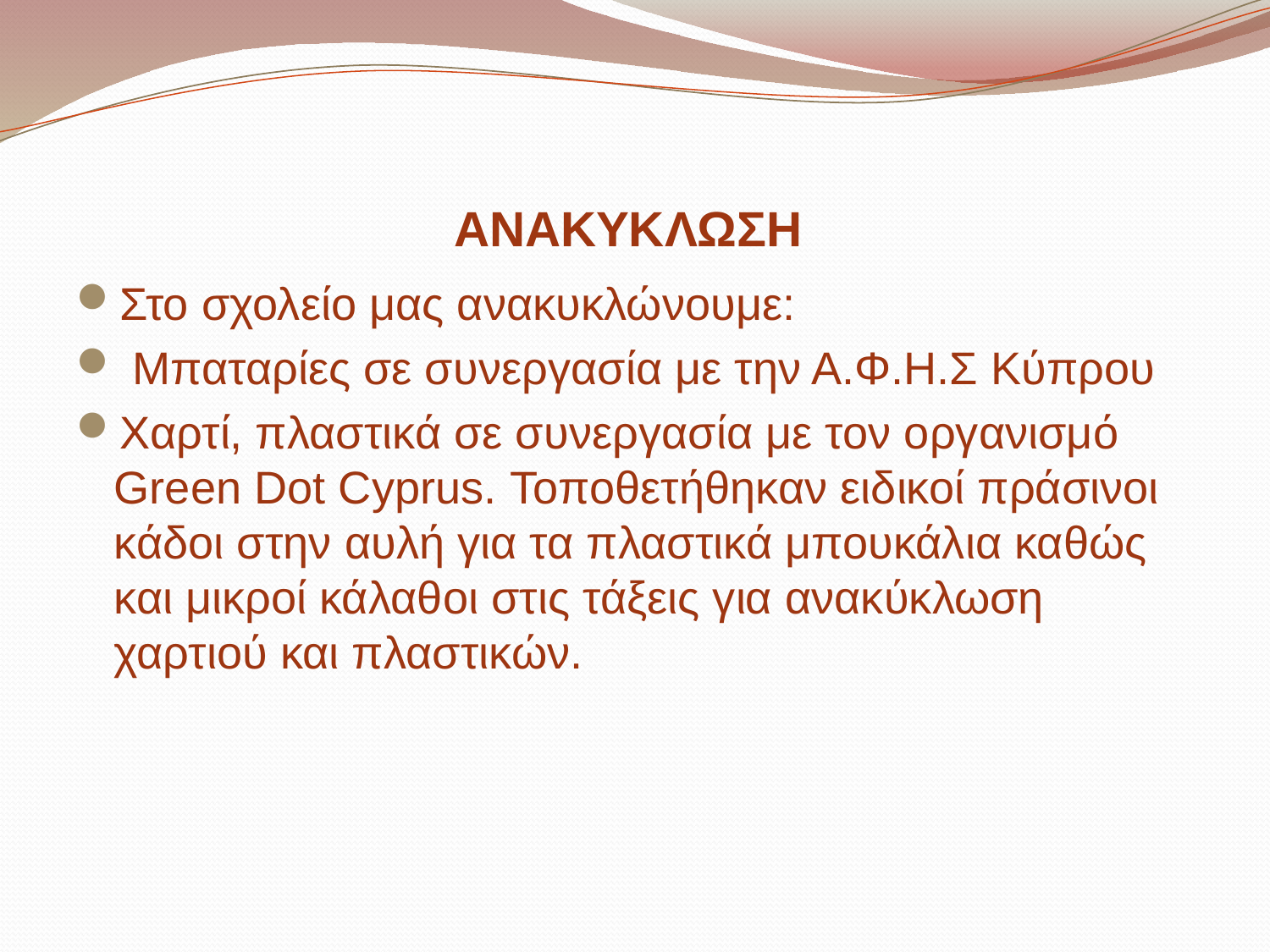

# ΑΝΑΚΥΚΛΩΣΗ
Στο σχολείο μας ανακυκλώνουμε:
 Μπαταρίες σε συνεργασία με την Α.Φ.Η.Σ Κύπρου
Χαρτί, πλαστικά σε συνεργασία με τον οργανισμό Green Dot Cyprus. Τοποθετήθηκαν ειδικοί πράσινοι κάδοι στην αυλή για τα πλαστικά μπουκάλια καθώς και μικροί κάλαθοι στις τάξεις για ανακύκλωση χαρτιού και πλαστικών.